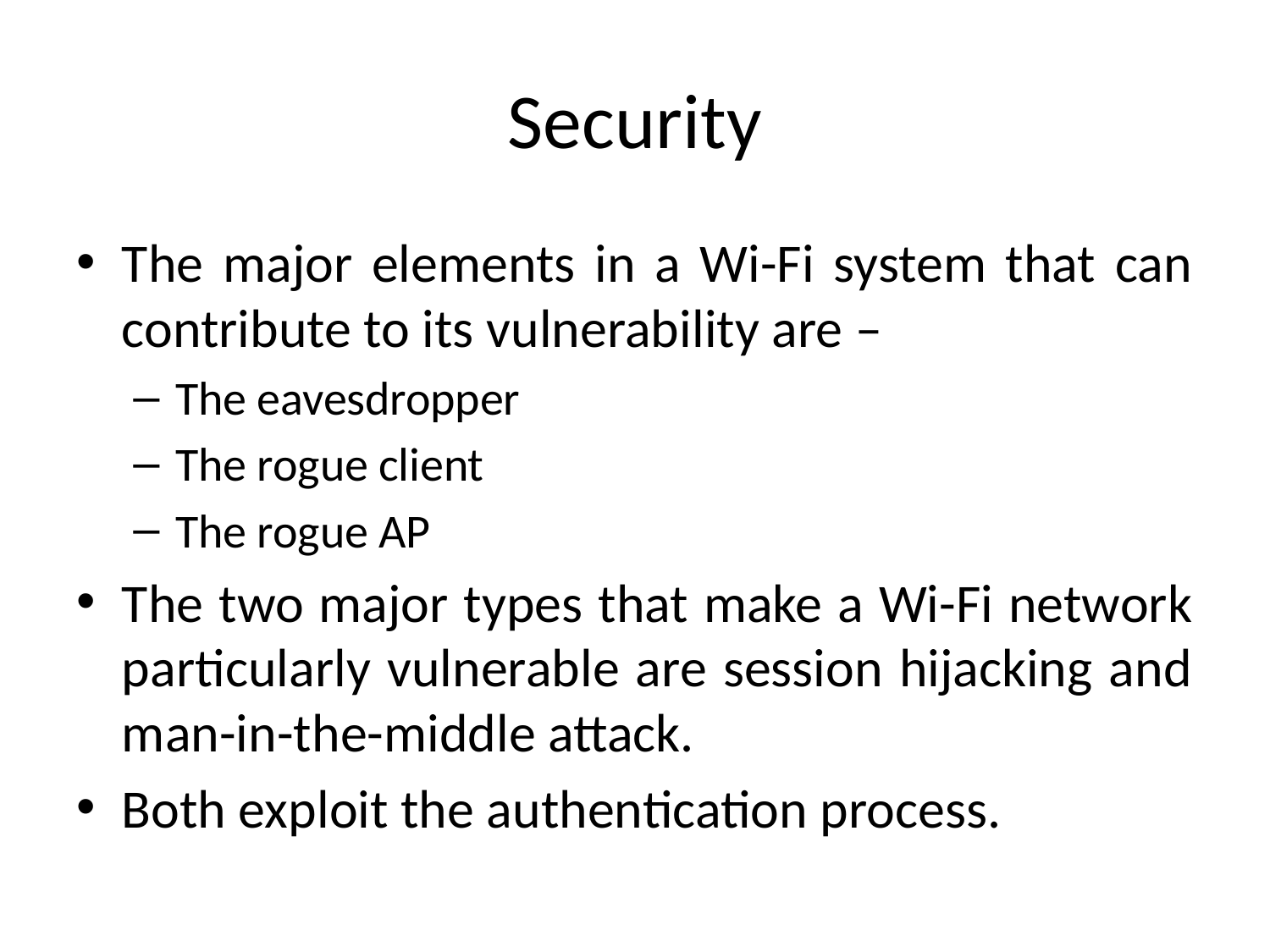

# Security
The major elements in a Wi-Fi system that can contribute to its vulnerability are –
The eavesdropper
The rogue client
The rogue AP
The two major types that make a Wi-Fi network particularly vulnerable are session hijacking and man-in-the-middle attack.
Both exploit the authentication process.